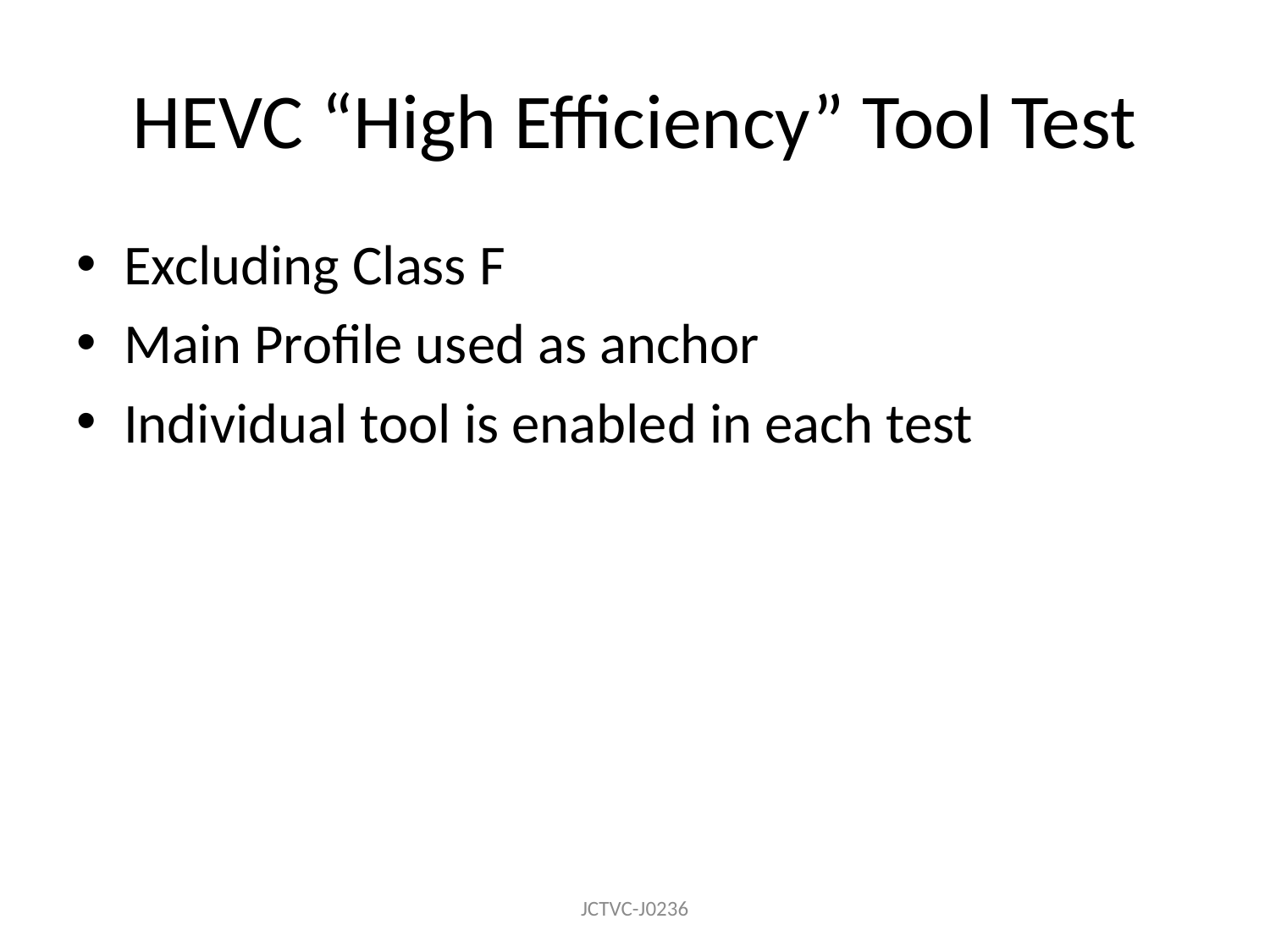

# HEVC “High Efficiency” Tool Test
Excluding Class F
Main Profile used as anchor
Individual tool is enabled in each test
JCTVC-J0236